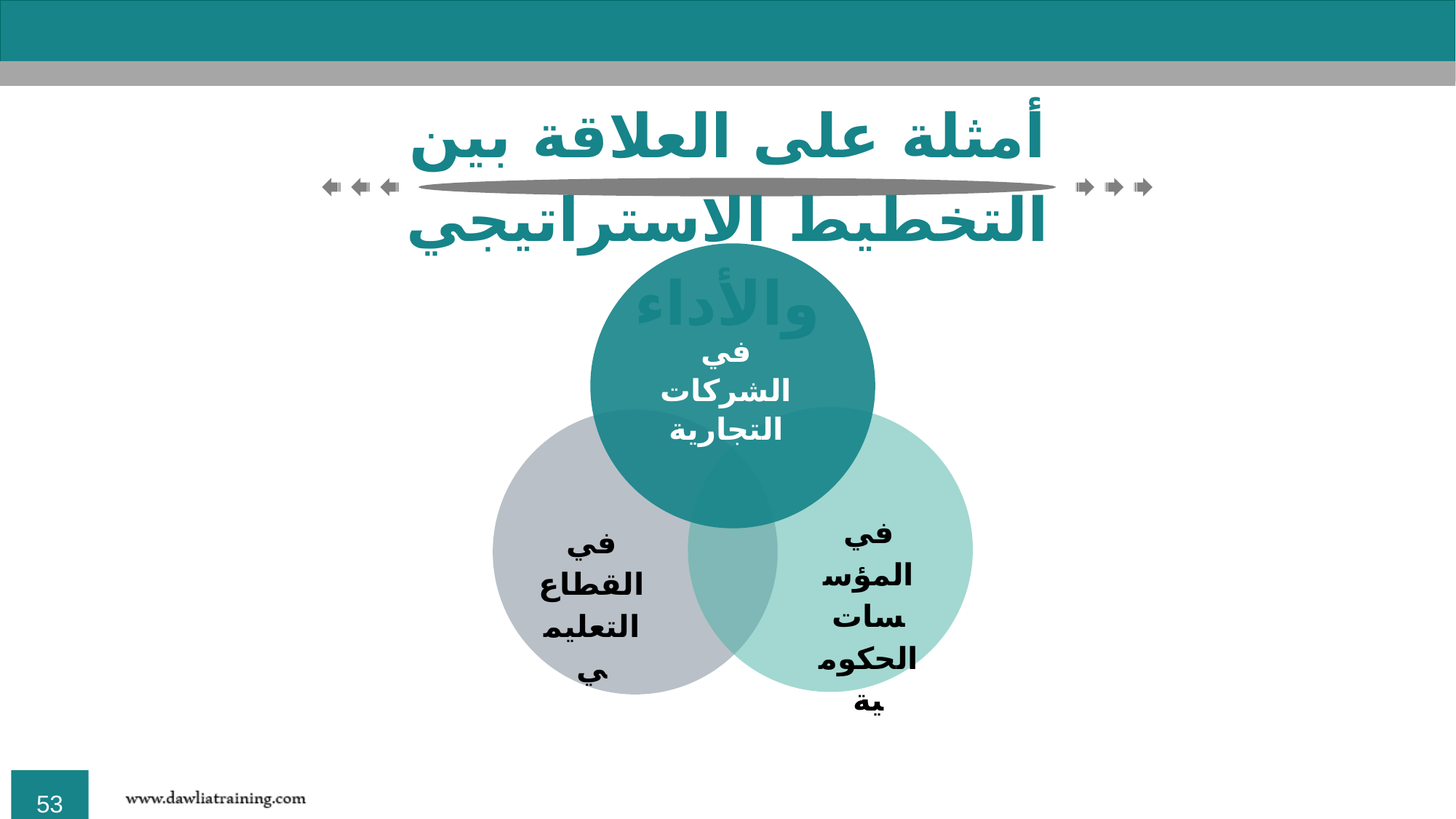

أمثلة على العلاقة بين التخطيط الاستراتيجي والأداء

في الشركات التجارية

في المؤسسات الحكومية

في القطاع التعليمي